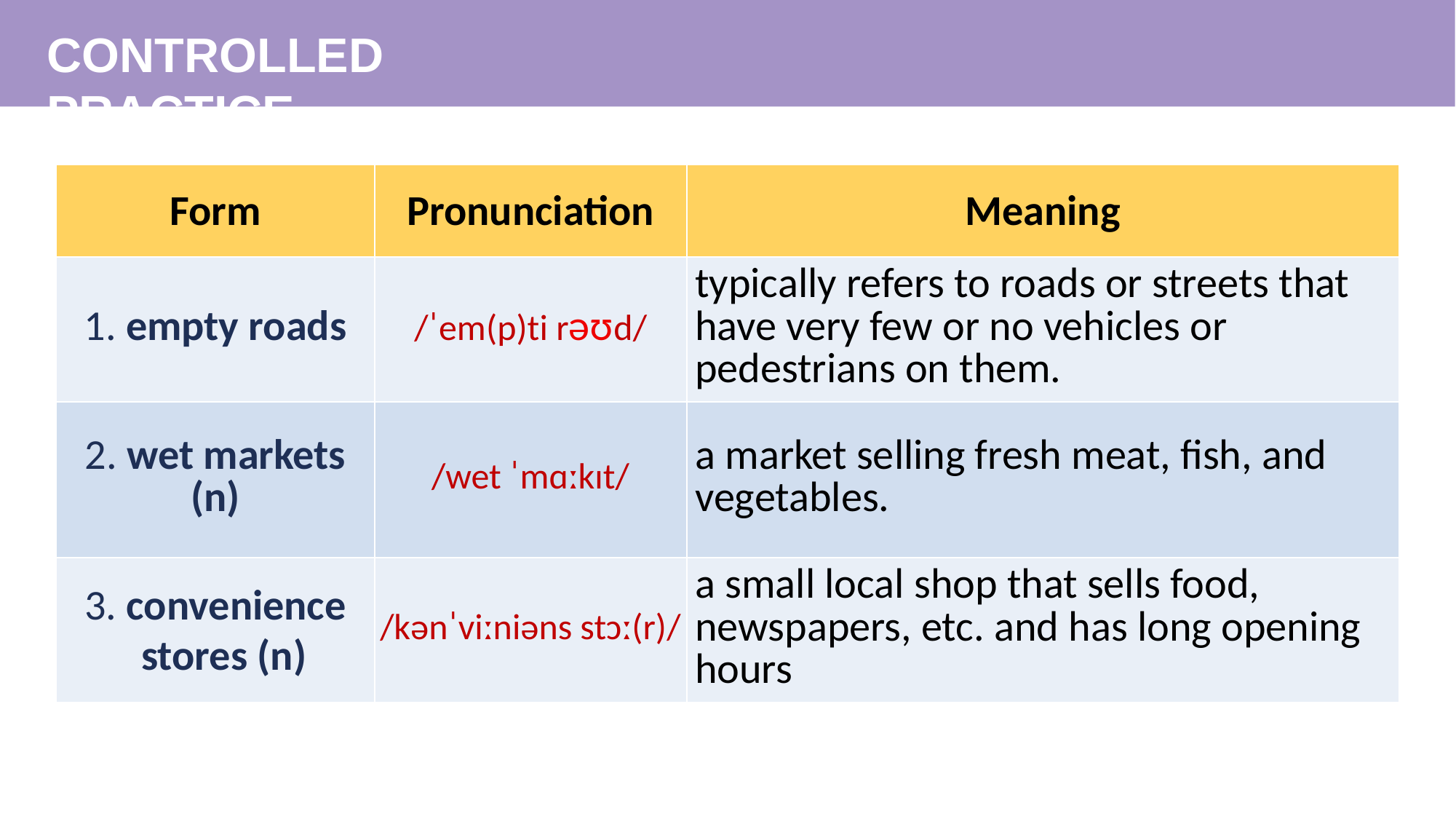

CONTROLLED PRACTICE
| Form | Pronunciation | Meaning |
| --- | --- | --- |
| 1. empty roads | /ˈem(p)ti rəʊd/ | typically refers to roads or streets that have very few or no vehicles or pedestrians on them. |
| 2. wet markets (n) | /wet ˈmɑːkɪt/ | a market selling fresh meat, fish, and vegetables. |
| 3. convenience stores (n) | /kənˈviːniəns stɔː(r)/ | a small local shop that sells food, newspapers, etc. and has long opening hours |